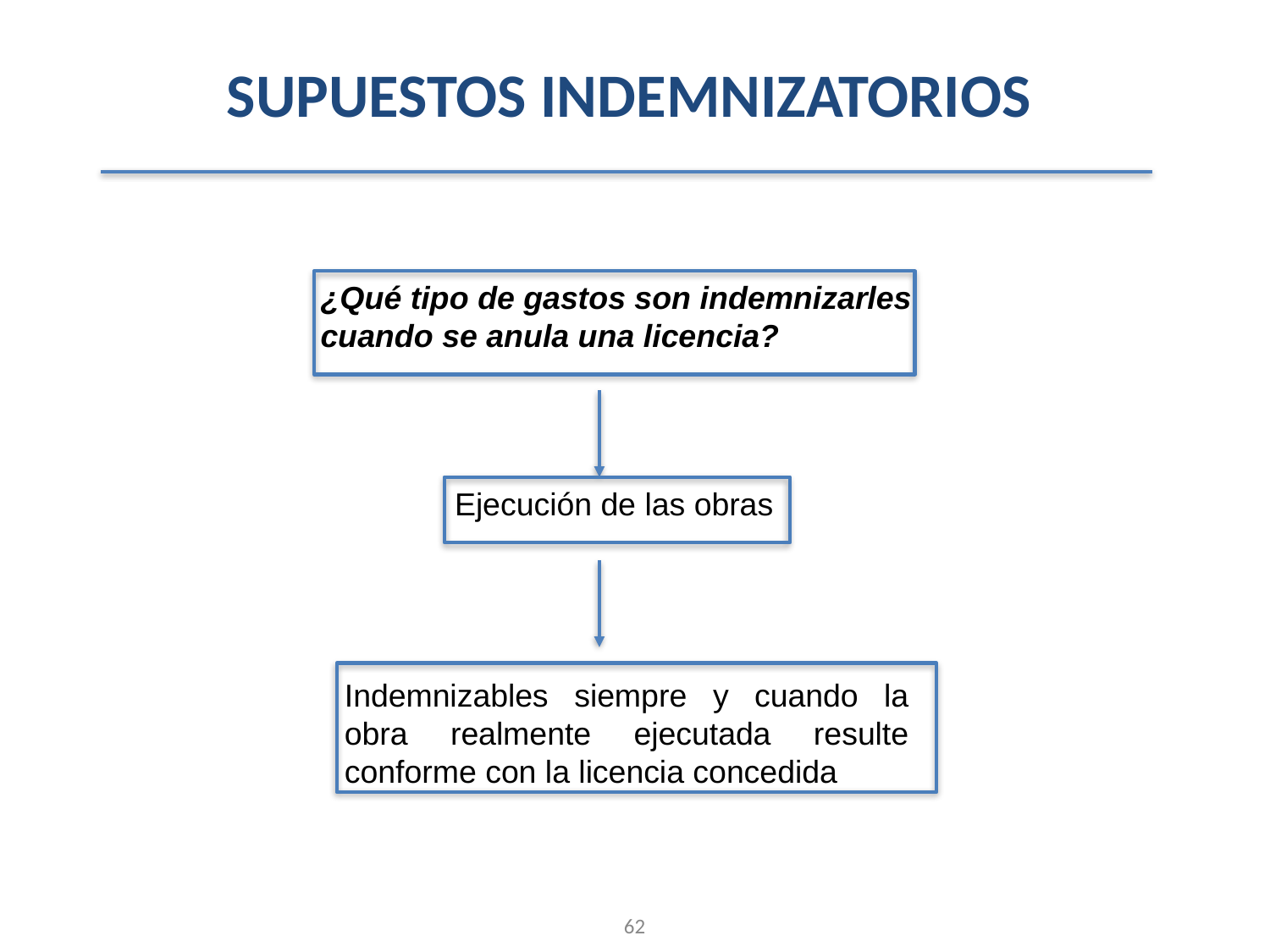

SUPUESTOS INDEMNIZATORIOS

¿Qué tipo de gastos son indemnizarles cuando se anula una licencia?

Ejecución de las obras

Indemnizables siempre y cuando la obra realmente ejecutada resulte conforme con la licencia concedida
62